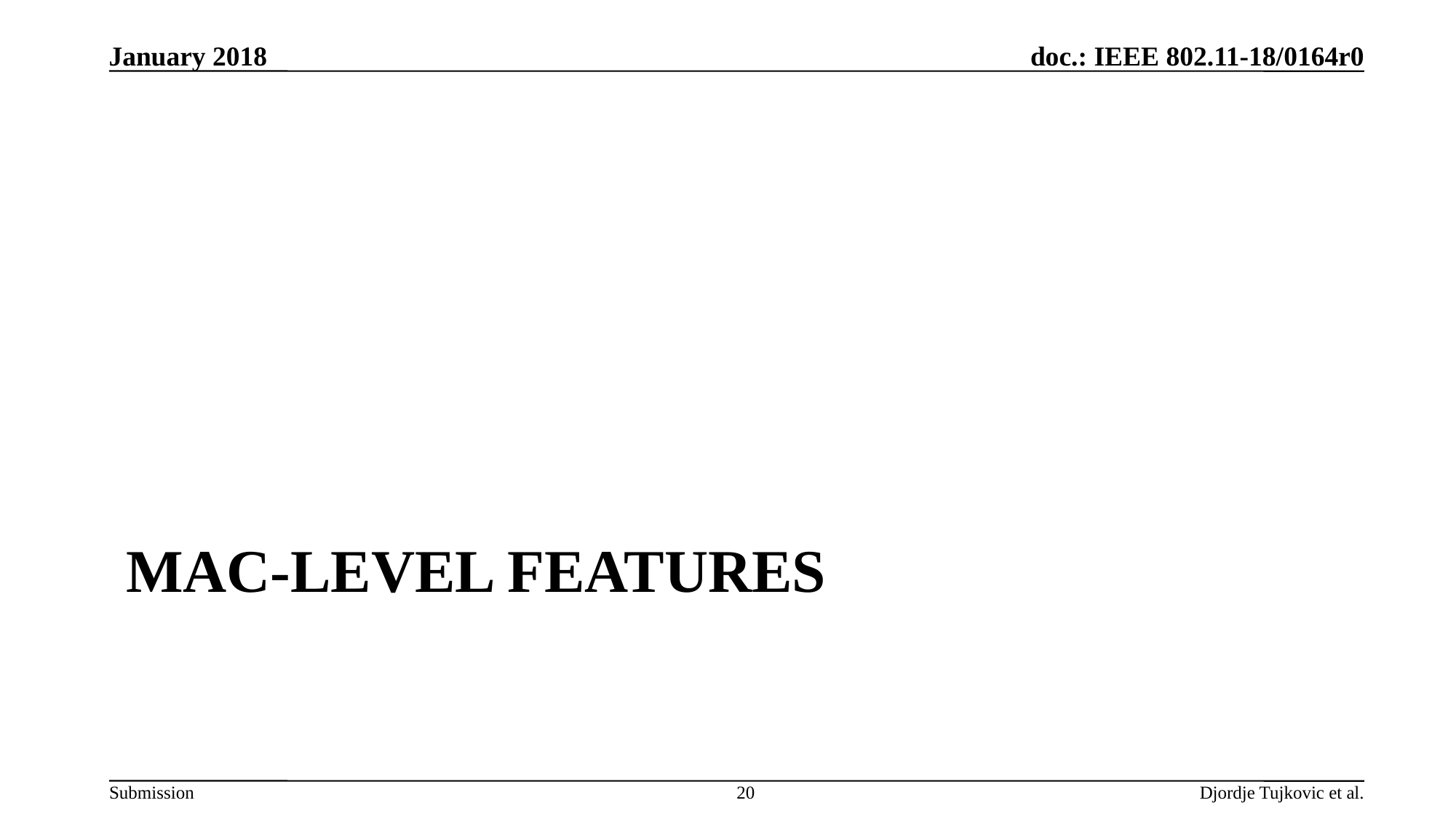

January 2018
# MAC-level Features
20
Djordje Tujkovic et al.